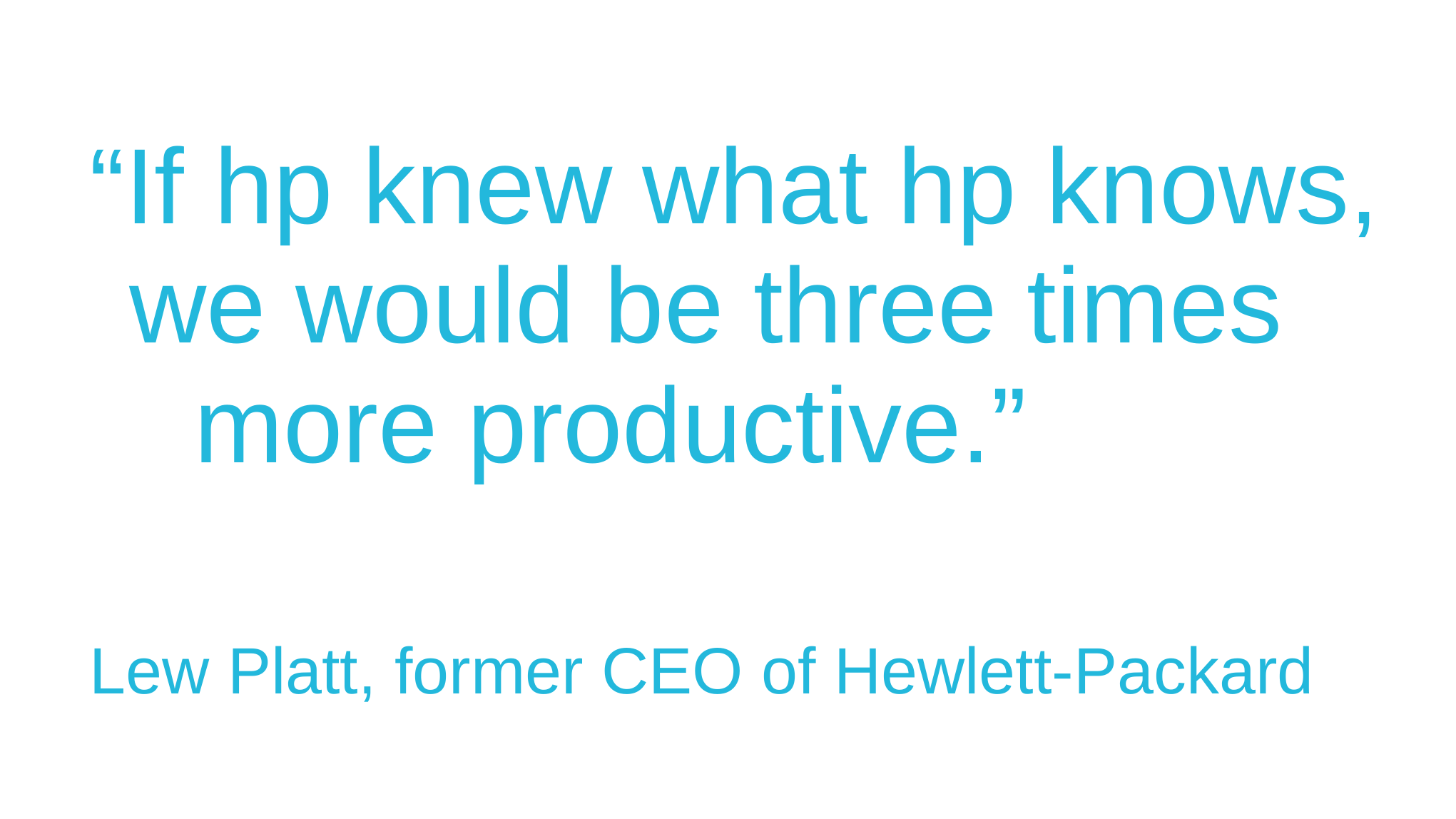

“If hp knew what hp knows,
 	we would be three times
		more productive.”

Lew Platt, former CEO of Hewlett-Packard